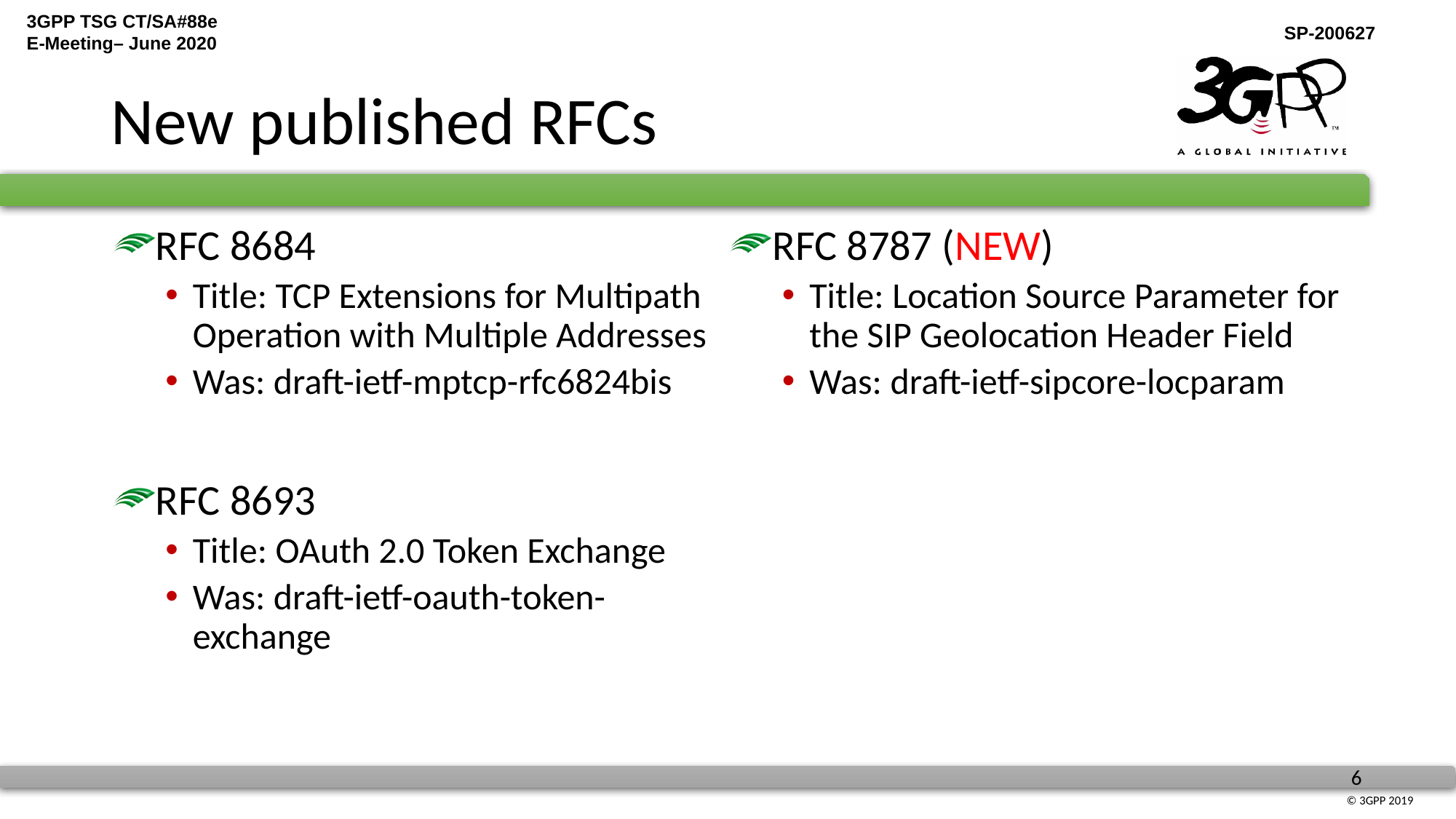

# New published RFCs
RFC 8684
Title: TCP Extensions for Multipath Operation with Multiple Addresses
Was: draft-ietf-mptcp-rfc6824bis

RFC 8693
Title: OAuth 2.0 Token Exchange
Was: draft-ietf-oauth-token-exchange

RFC 8787 (NEW)
Title: Location Source Parameter for the SIP Geolocation Header Field
Was: draft-ietf-sipcore-locparam